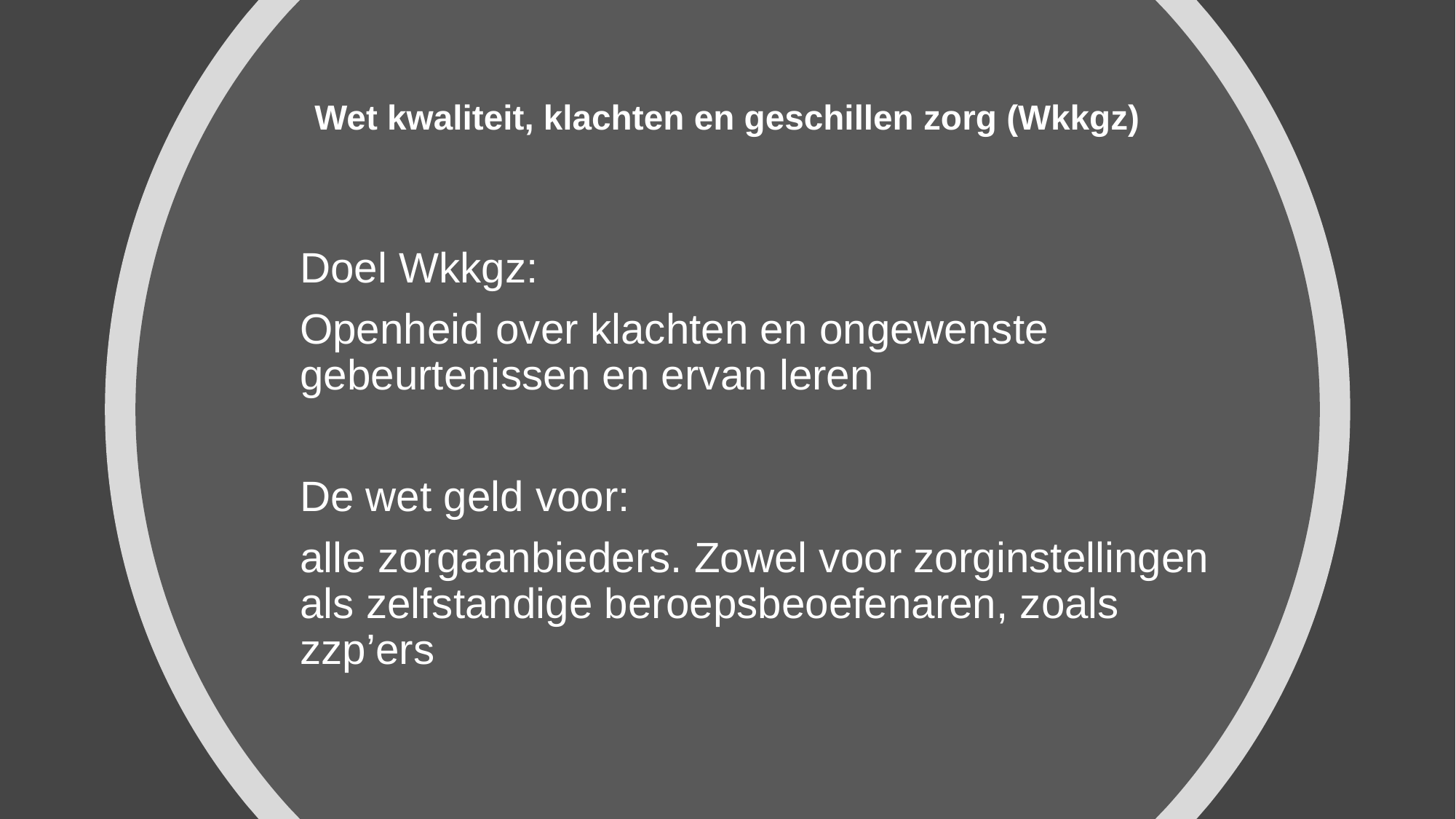

# Wet kwaliteit, klachten en geschillen zorg (Wkkgz)
Doel Wkkgz:
Openheid over klachten en ongewenste gebeurtenissen en ervan leren

De wet geld voor:
alle zorgaanbieders. Zowel voor zorginstellingen als zelfstandige beroepsbeoefenaren, zoals zzp’ers